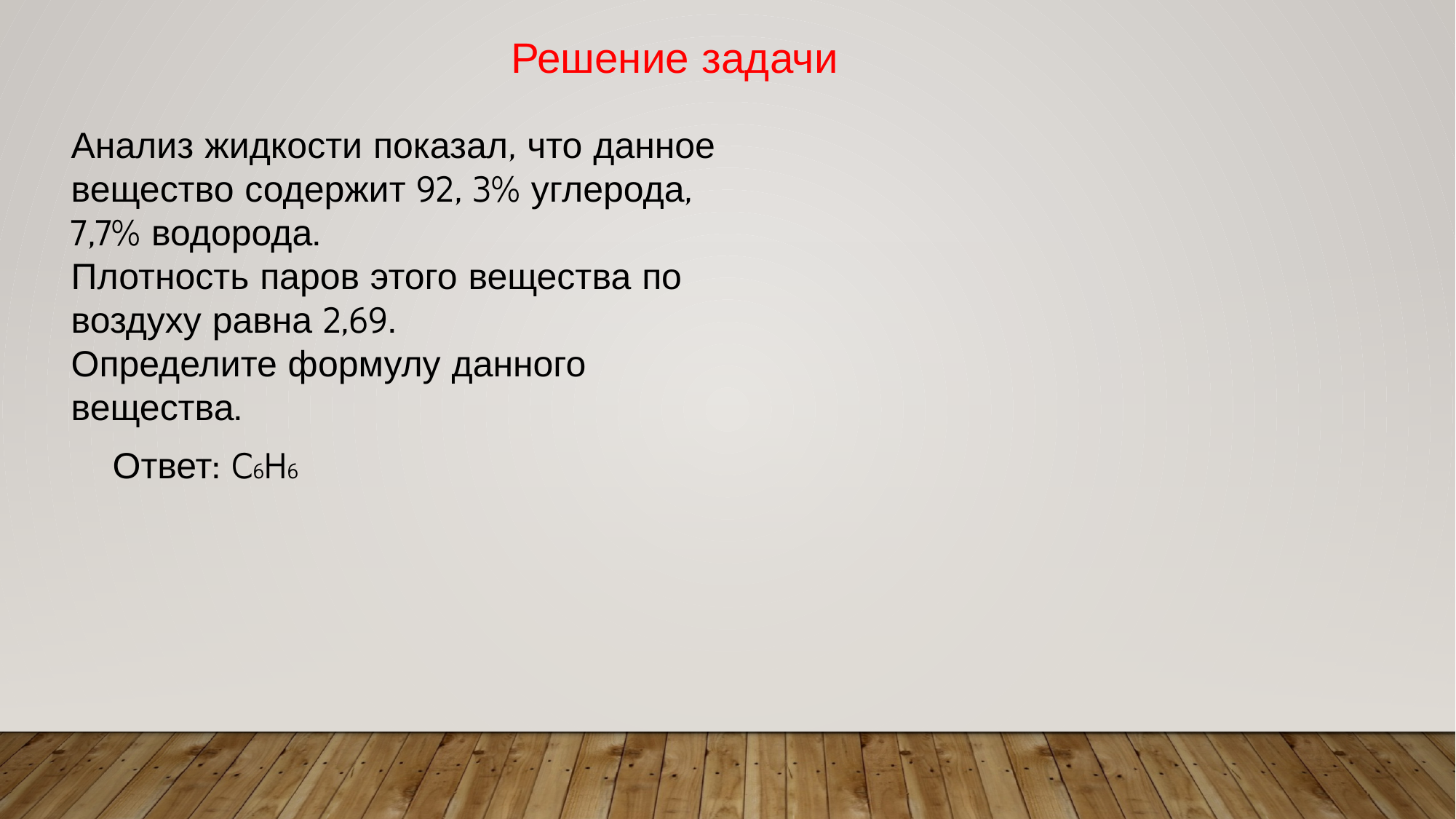

Решение задачи
Анализ жидкости показал, что данное вещество содержит 92, 3% углерода, 7,7% водорода.
Плотность паров этого вещества по воздуху равна 2,69.
Определите формулу данного вещества.
Ответ: C6H6